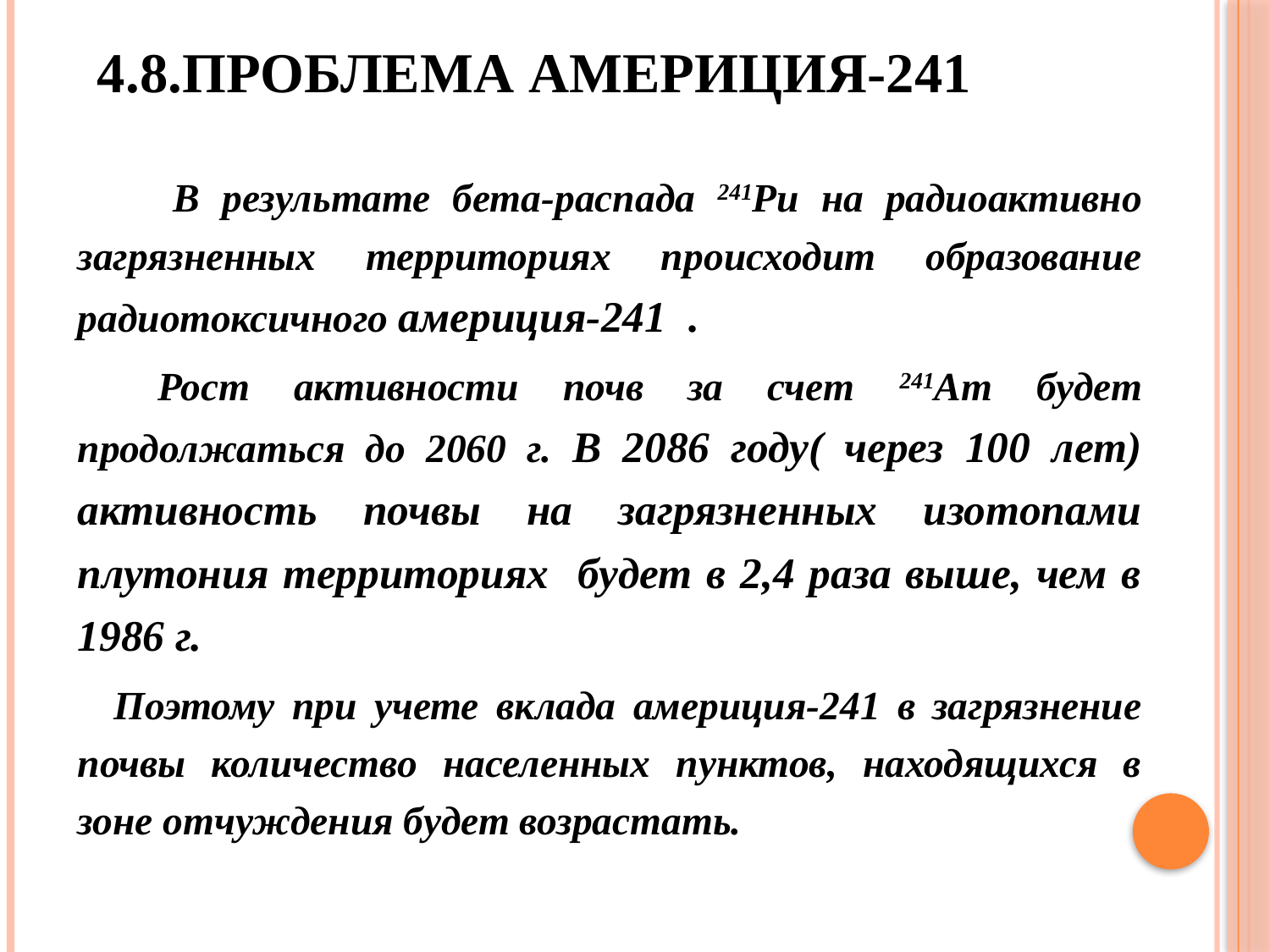

4.8.Проблема америция-241
   В результате бета-распада 241Pu на радиоактивно загрязненных территориях происходит образование радиотоксичного америция-241  .
 Рост активности почв за счет 241Am будет продолжаться до 2060 г. В 2086 году( через 100 лет) активность почвы на загрязненных изотопами плутония территориях  будет в 2,4 раза выше, чем в 1986 г.
Поэтому при учете вклада америция-241 в загрязнение почвы количество населенных пунктов, находящихся в зоне отчуждения будет возрастать.